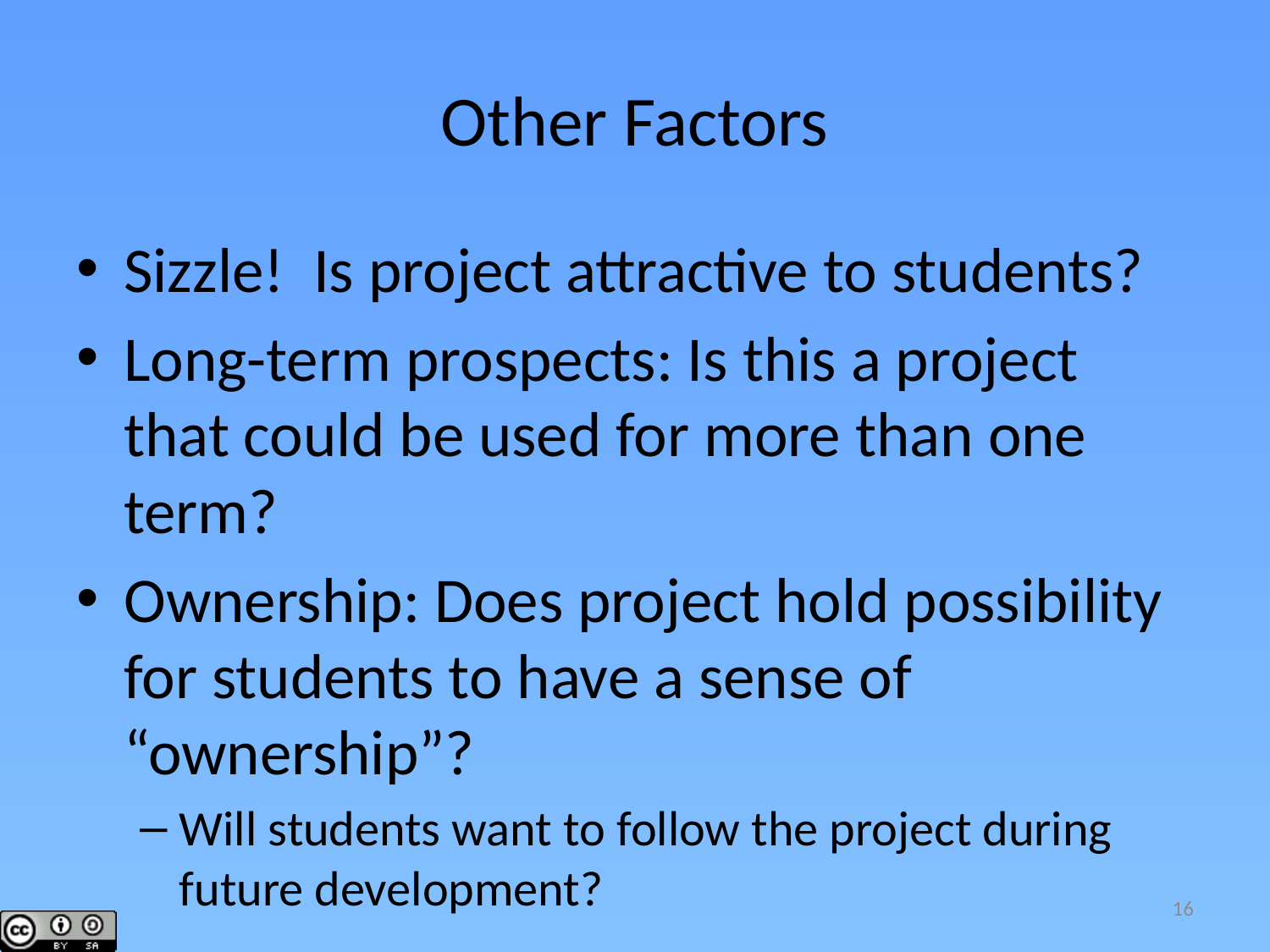

# Other Factors
Sizzle!  Is project attractive to students?
Long-term prospects: Is this a project that could be used for more than one term?
Ownership: Does project hold possibility for students to have a sense of “ownership”?
Will students want to follow the project during future development?
16